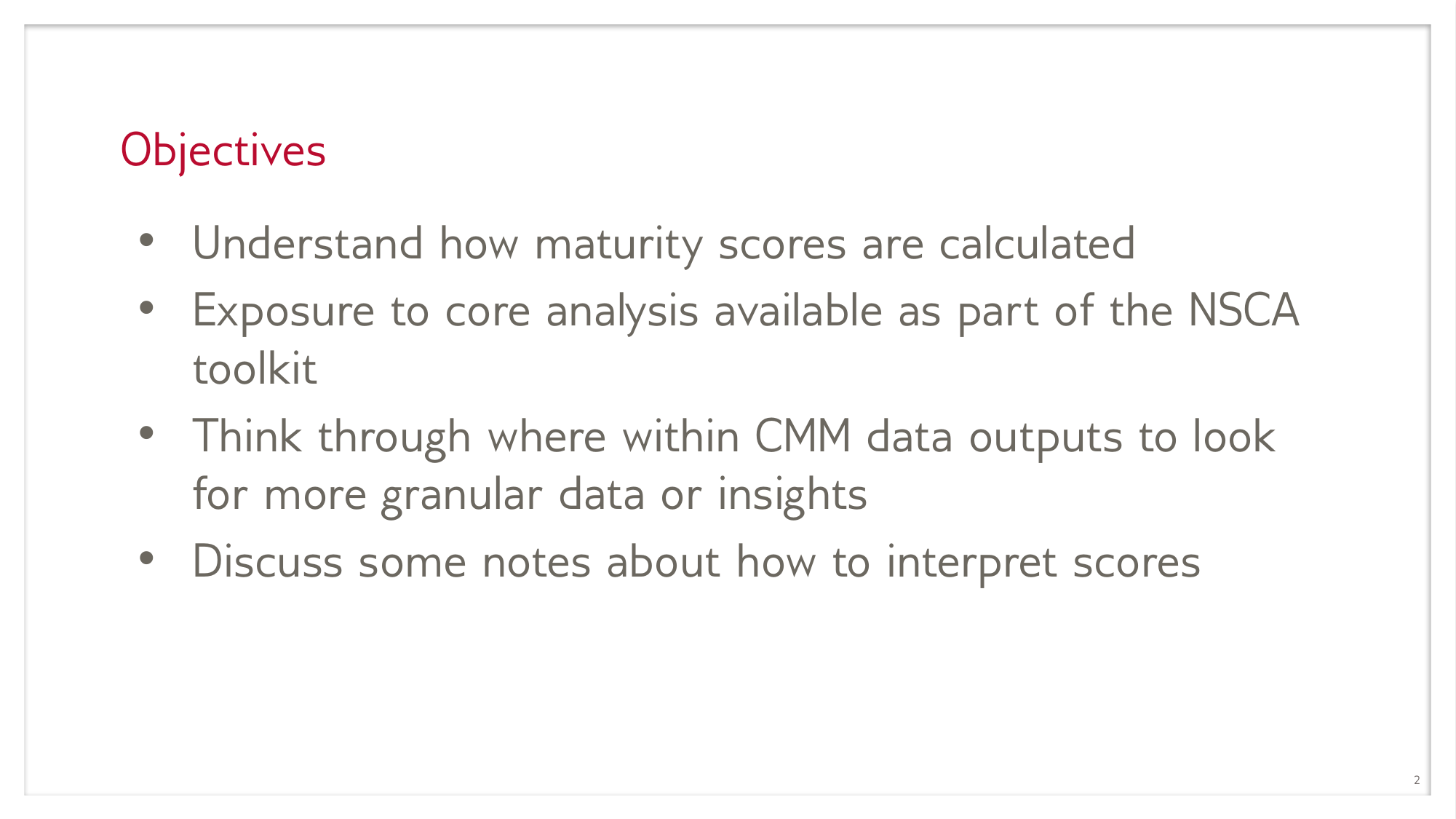

# Objectives
Understand how maturity scores are calculated
Exposure to core analysis available as part of the NSCA toolkit
Think through where within CMM data outputs to look for more granular data or insights
Discuss some notes about how to interpret scores

2